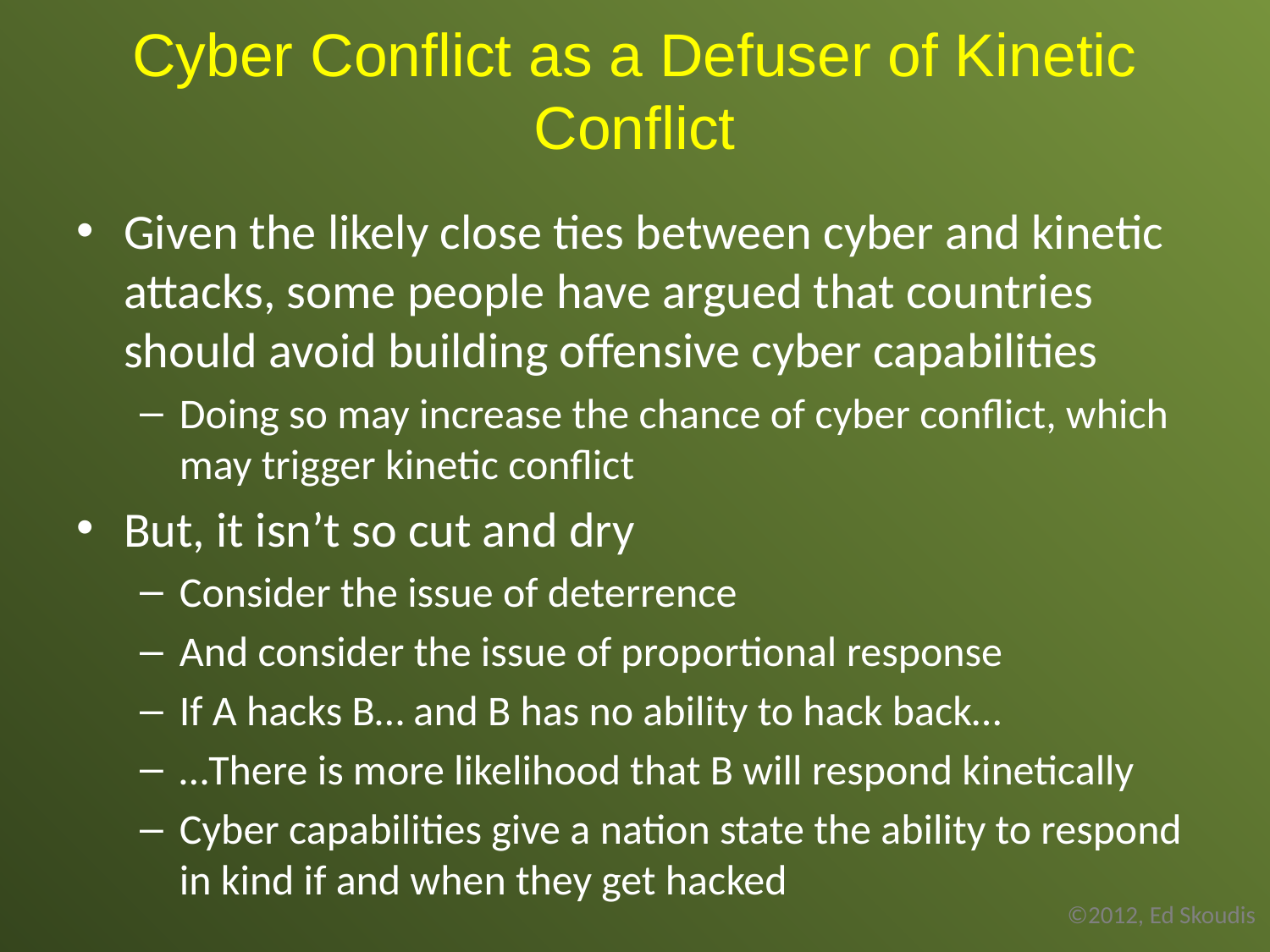

# Cyber Conflict as a Defuser of Kinetic Conflict
Given the likely close ties between cyber and kinetic attacks, some people have argued that countries should avoid building offensive cyber capabilities
Doing so may increase the chance of cyber conflict, which may trigger kinetic conflict
But, it isn’t so cut and dry
Consider the issue of deterrence
And consider the issue of proportional response
If A hacks B… and B has no ability to hack back…
…There is more likelihood that B will respond kinetically
Cyber capabilities give a nation state the ability to respond in kind if and when they get hacked